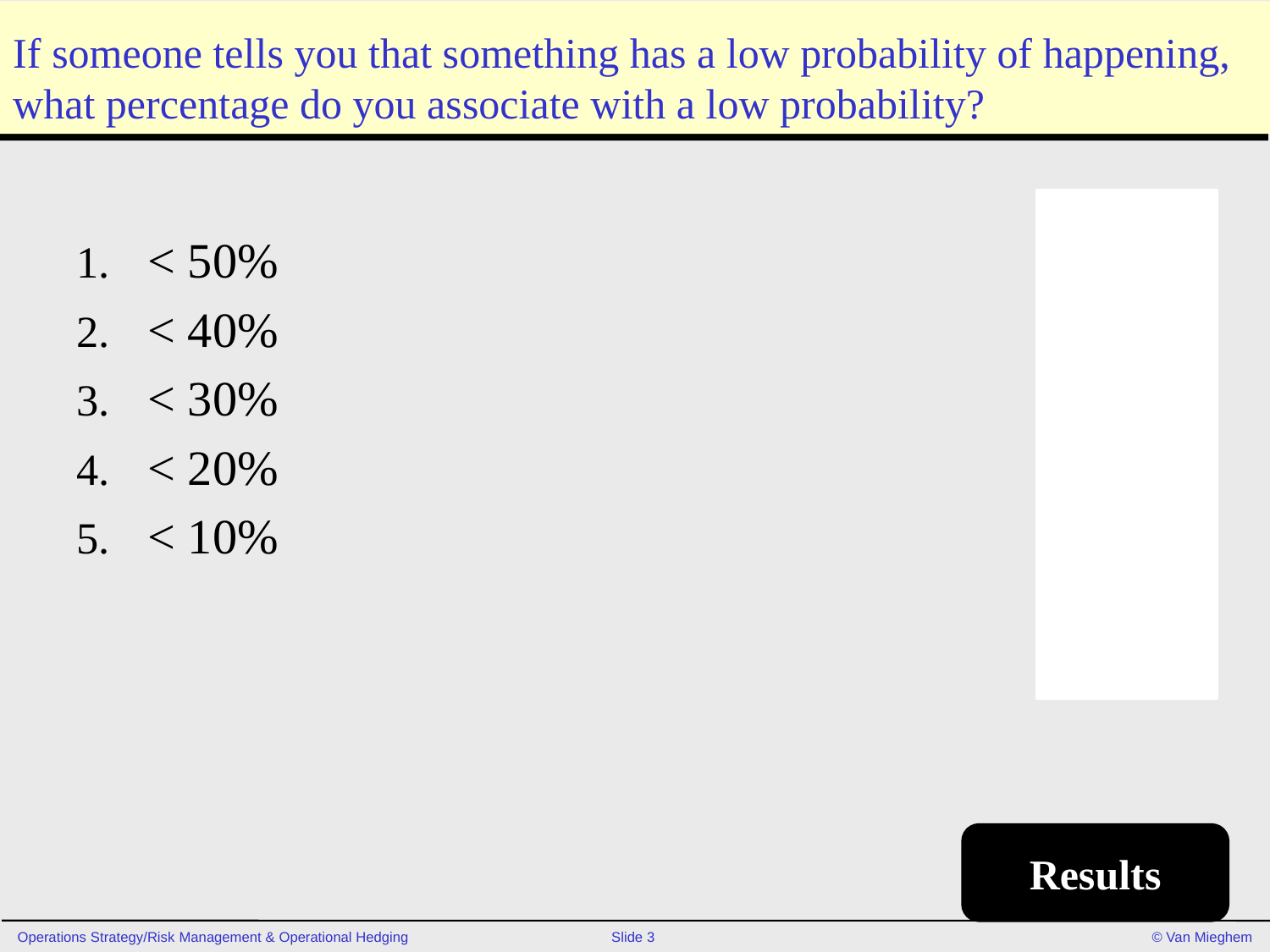

# If someone tells you that something has a low probability of happening, what percentage do you associate with a low probability?

< 50%
< 40%
< 30%
< 20%
< 10%
6%
6%
31%
37%
21%
Results